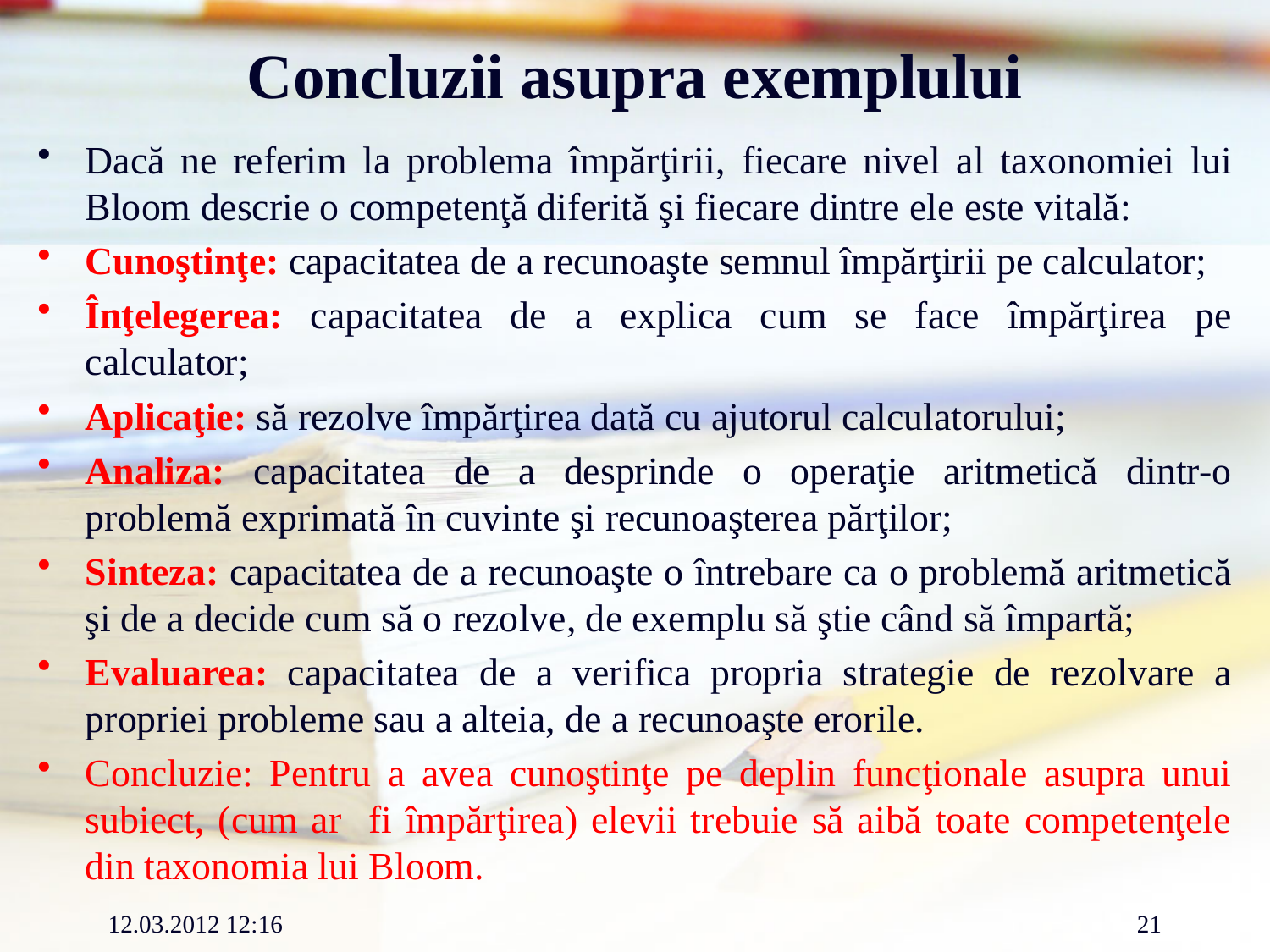

# Concluzii asupra exemplului
Dacă ne referim la problema împărţirii, fiecare nivel al taxonomiei lui Bloom descrie o competenţă diferită şi fiecare dintre ele este vitală:
Cunoştinţe: capacitatea de a recunoaşte semnul împărţirii pe calculator;
Înţelegerea: capacitatea de a explica cum se face împărţirea pe calculator;
Aplicaţie: să rezolve împărţirea dată cu ajutorul calculatorului;
Analiza: capacitatea de a desprinde o operaţie aritmetică dintr-o problemă exprimată în cuvinte şi recunoaşterea părţilor;
Sinteza: capacitatea de a recunoaşte o întrebare ca o problemă aritmetică şi de a decide cum să o rezolve, de exemplu să ştie când să împartă;
Evaluarea: capacitatea de a verifica propria strategie de rezolvare a propriei probleme sau a alteia, de a recunoaşte erorile.
Concluzie: Pentru a avea cunoştinţe pe deplin funcţionale asupra unui subiect, (cum ar  fi împărţirea) elevii trebuie să aibă toate competenţele din taxonomia lui Bloom.
12.03.2012 12:16
21